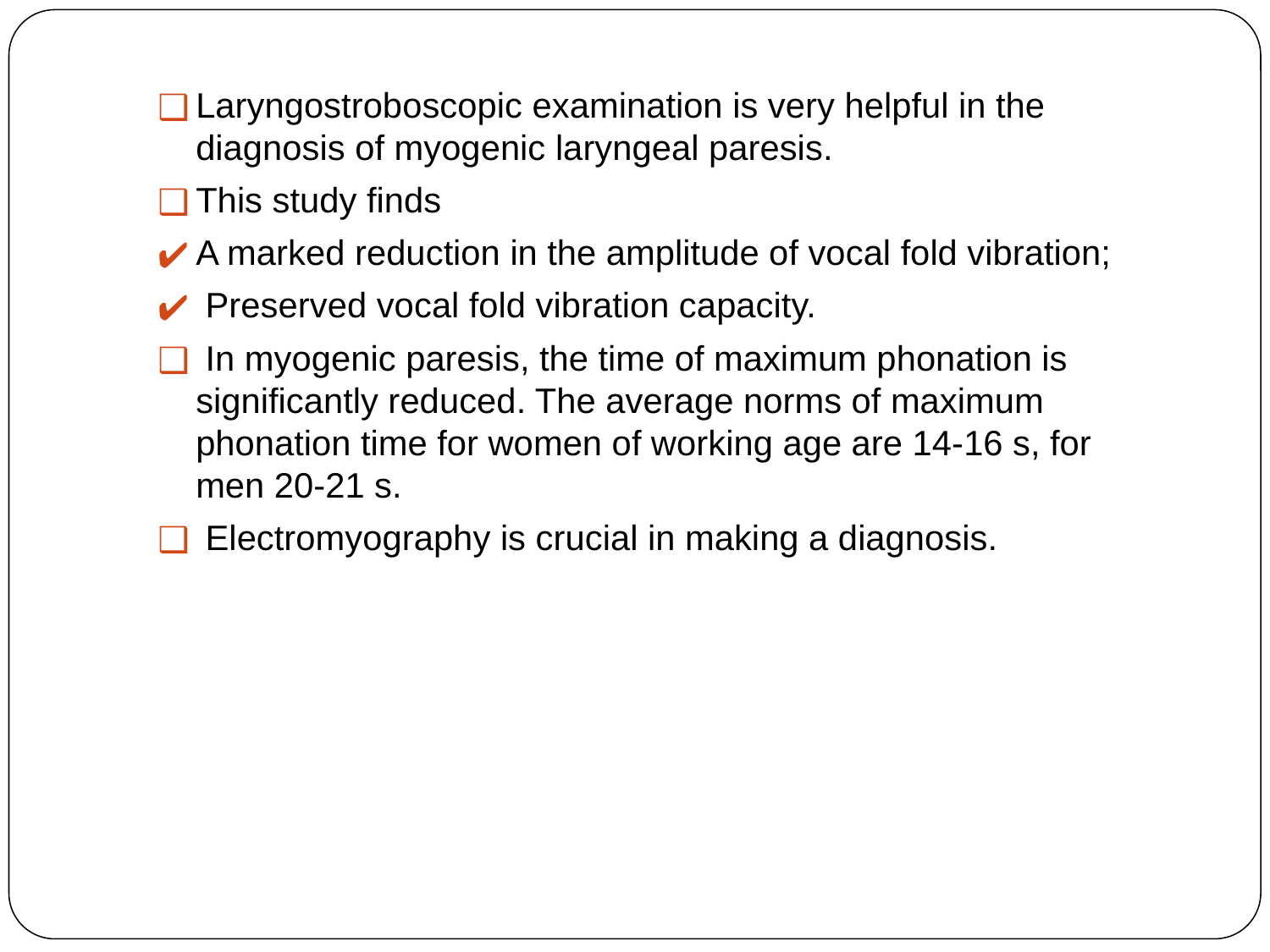

Laryngostroboscopic examination is very helpful in the diagnosis of myogenic laryngeal paresis.
This study finds
A marked reduction in the amplitude of vocal fold vibration;
 Preserved vocal fold vibration capacity.
 In myogenic paresis, the time of maximum phonation is significantly reduced. The average norms of maximum phonation time for women of working age are 14-16 s, for men 20-21 s.
 Electromyography is crucial in making a diagnosis.